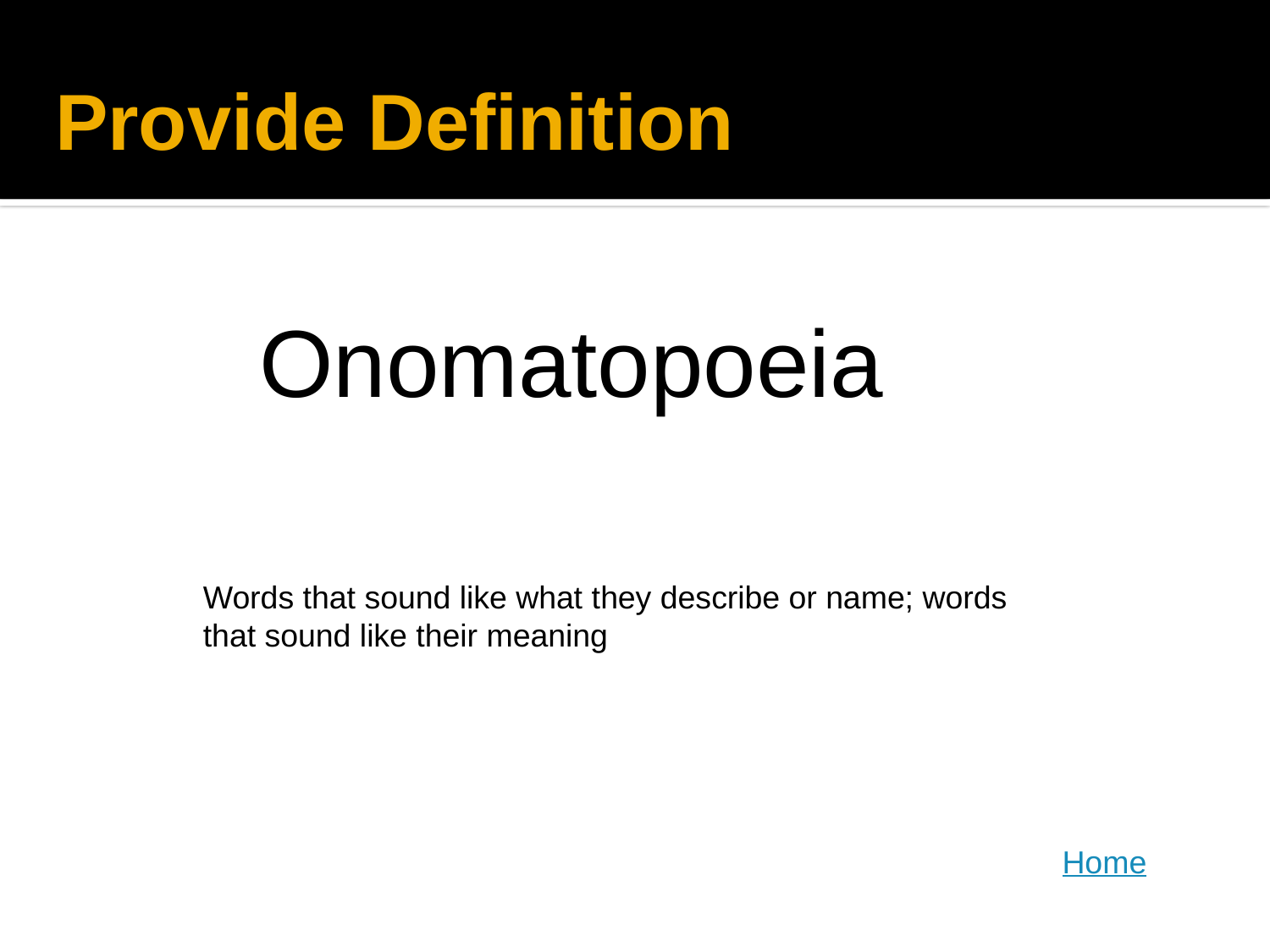

Provide Definition
Onomatopoeia
Words that sound like what they describe or name; words that sound like their meaning
Home